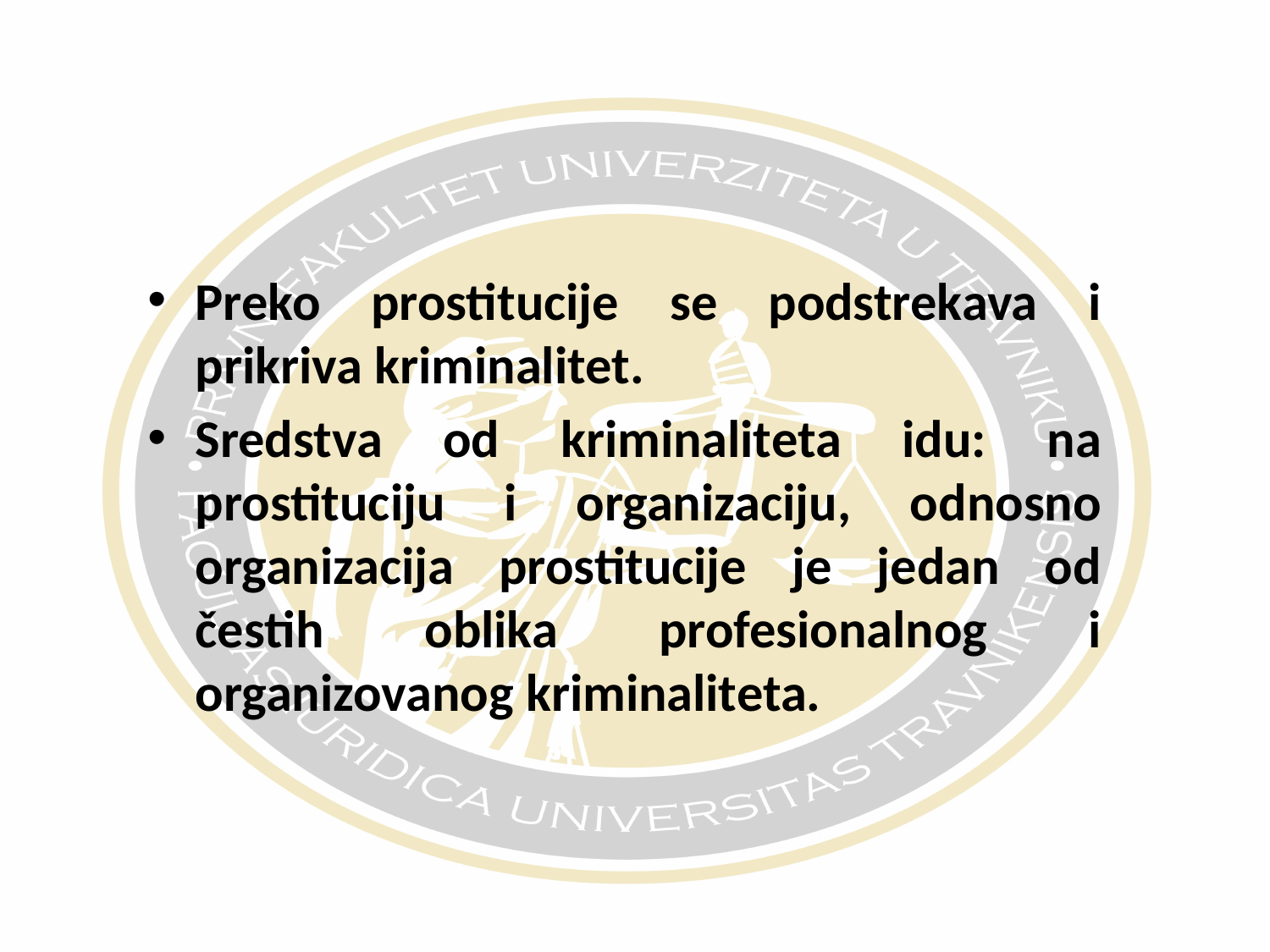

#
Preko prostitucije se podstrekava i prikriva kriminalitet.
Sredstva od kriminaliteta idu: na prostituciju i organizaciju, odnosno organizacija prostitucije je jedan od čestih oblika profesionalnog i organizovanog kriminaliteta.